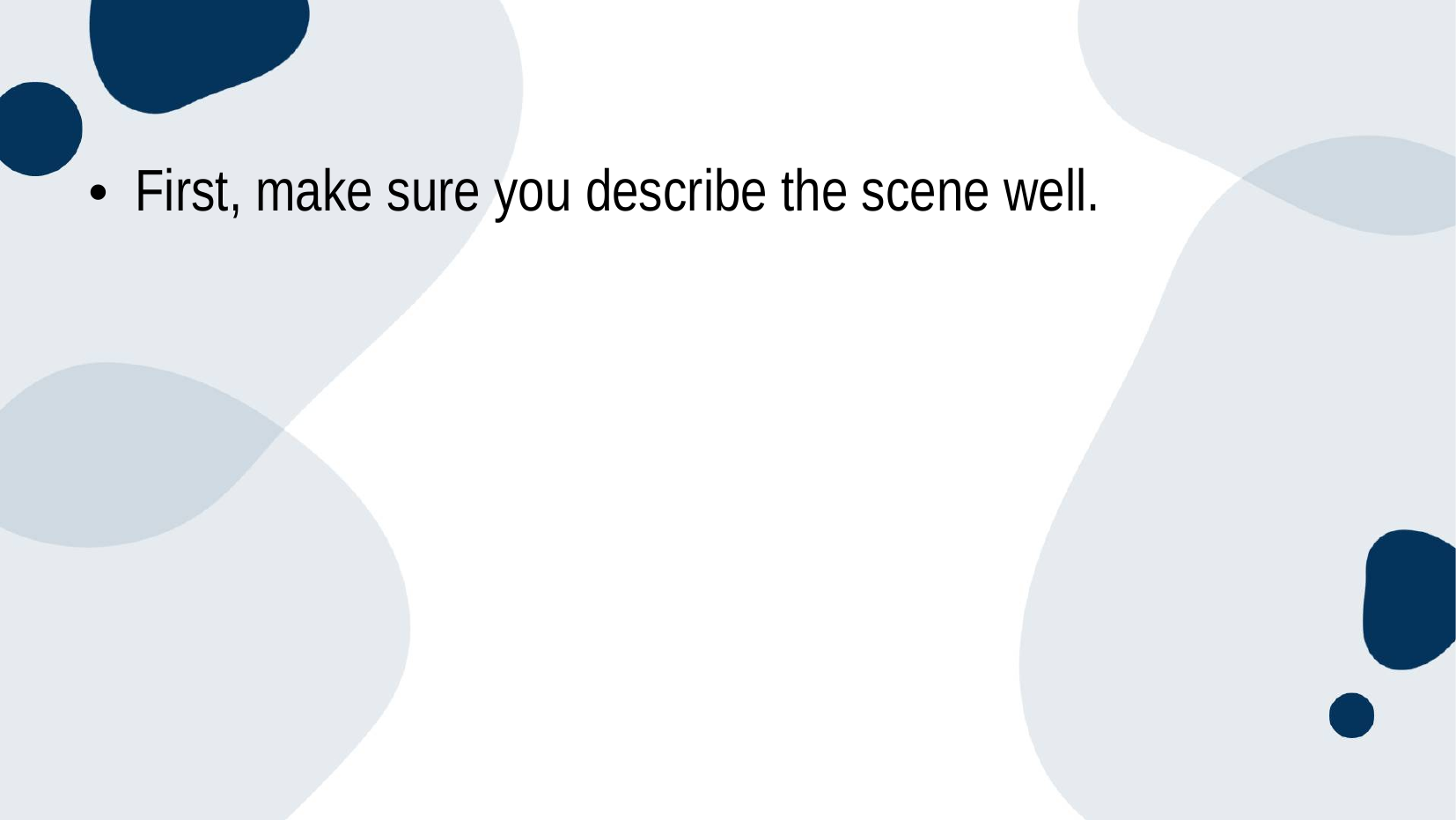

#
First, make sure you describe the scene well.